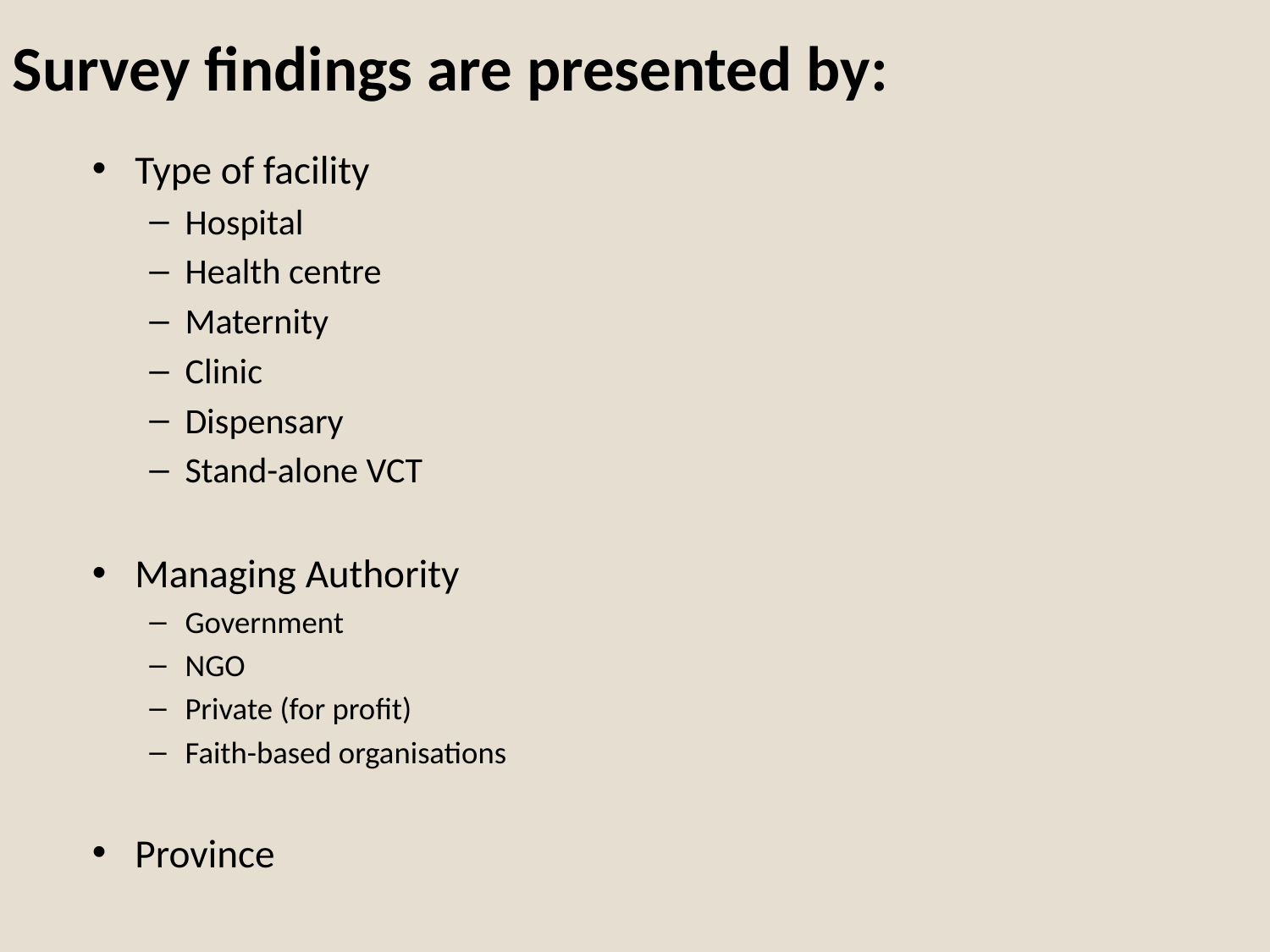

Survey findings are presented by:
Type of facility
Hospital
Health centre
Maternity
Clinic
Dispensary
Stand-alone VCT

Managing Authority
Government
NGO
Private (for profit)
Faith-based organisations

Province